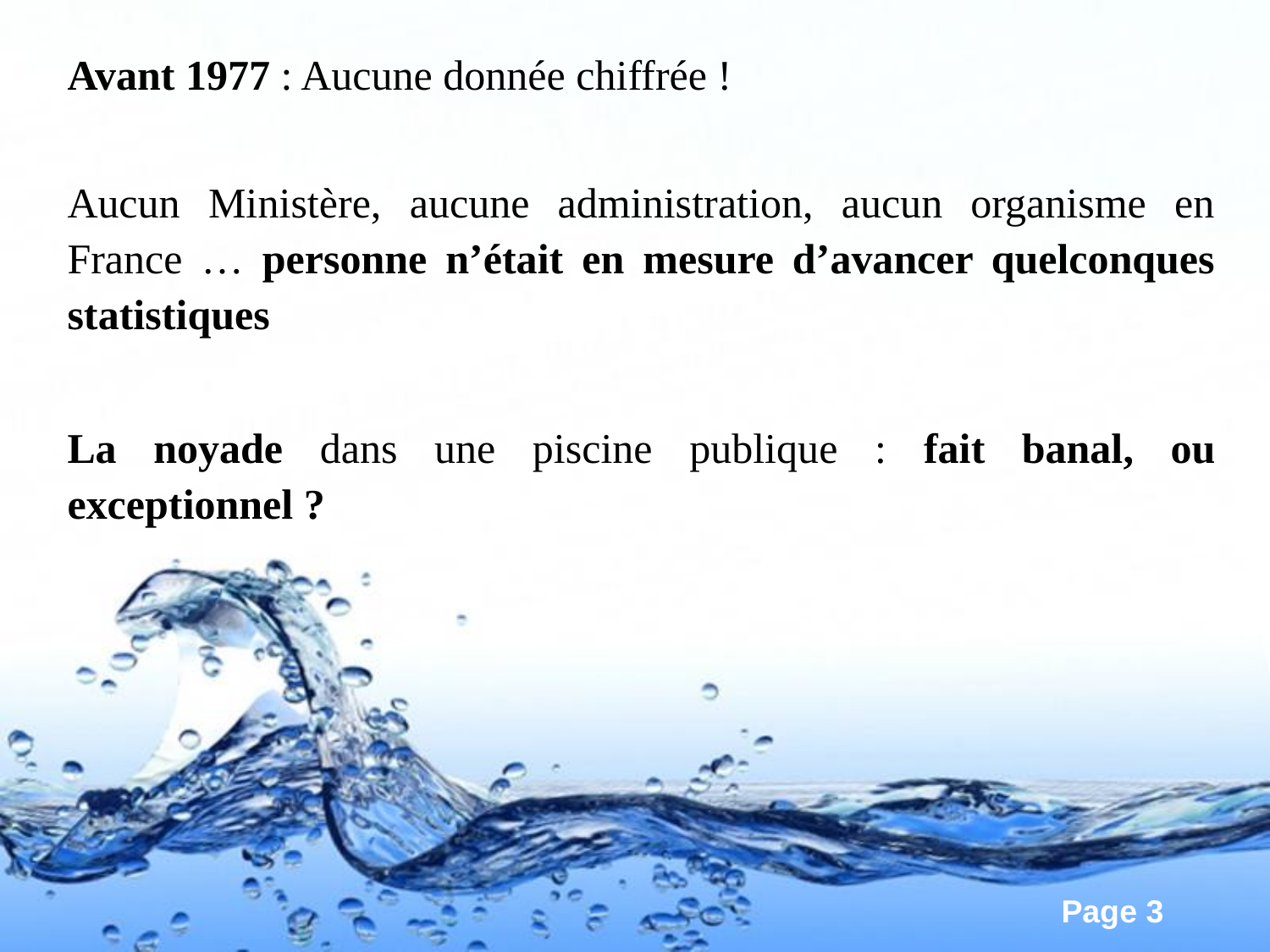

Avant 1977 : Aucune donnée chiffrée !

Aucun Ministère, aucune administration, aucun organisme en France … personne n’était en mesure d’avancer quelconques statistiques

La noyade dans une piscine publique : fait banal, ou exceptionnel ?